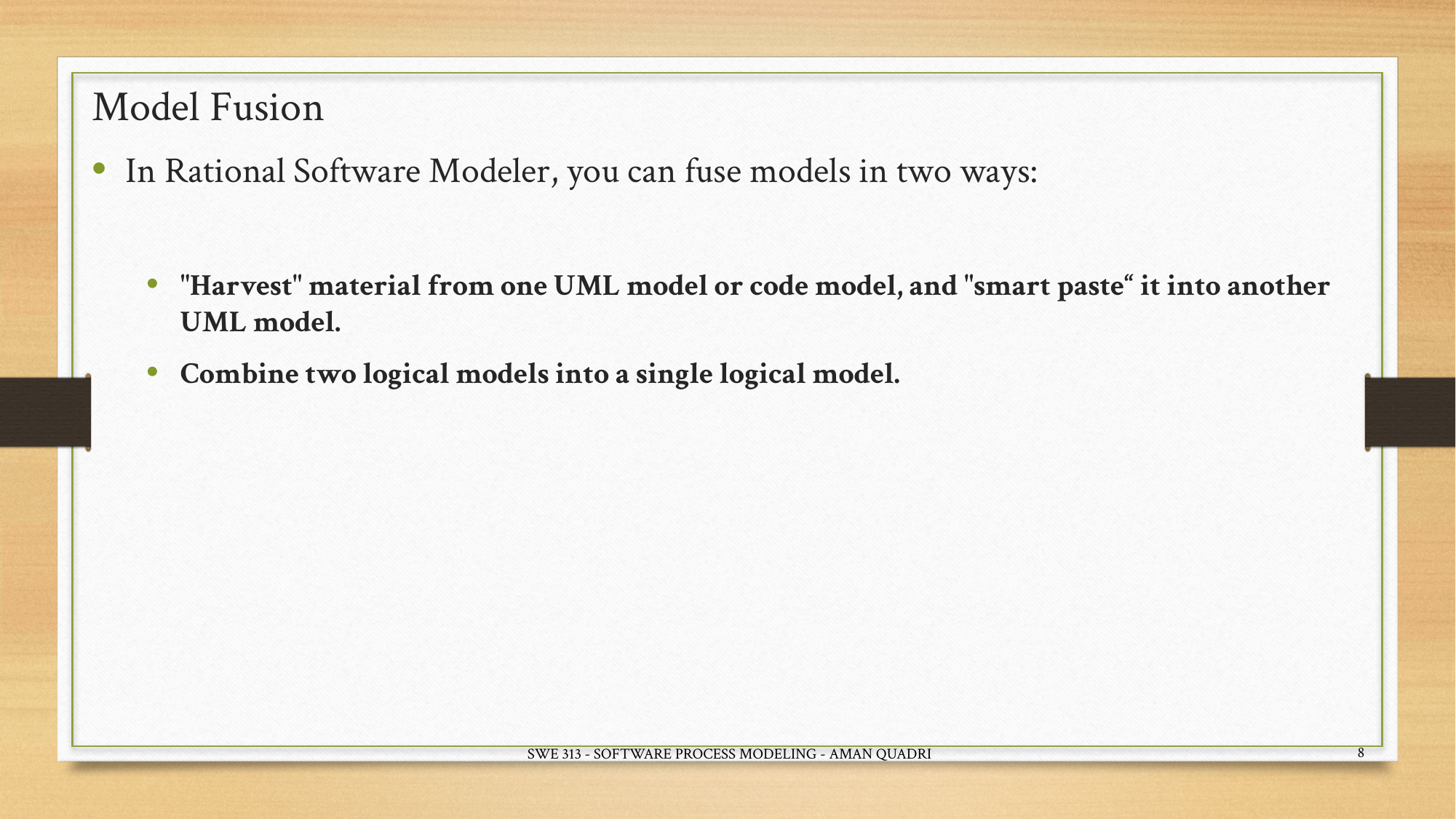

# Model Fusion
In Rational Software Modeler, you can fuse models in two ways:

"Harvest" material from one UML model or code model, and "smart paste“ it into another UML model.
Combine two logical models into a single logical model.

8
SWE 313 - SOFTWARE PROCESS MODELING - AMAN QUADRI